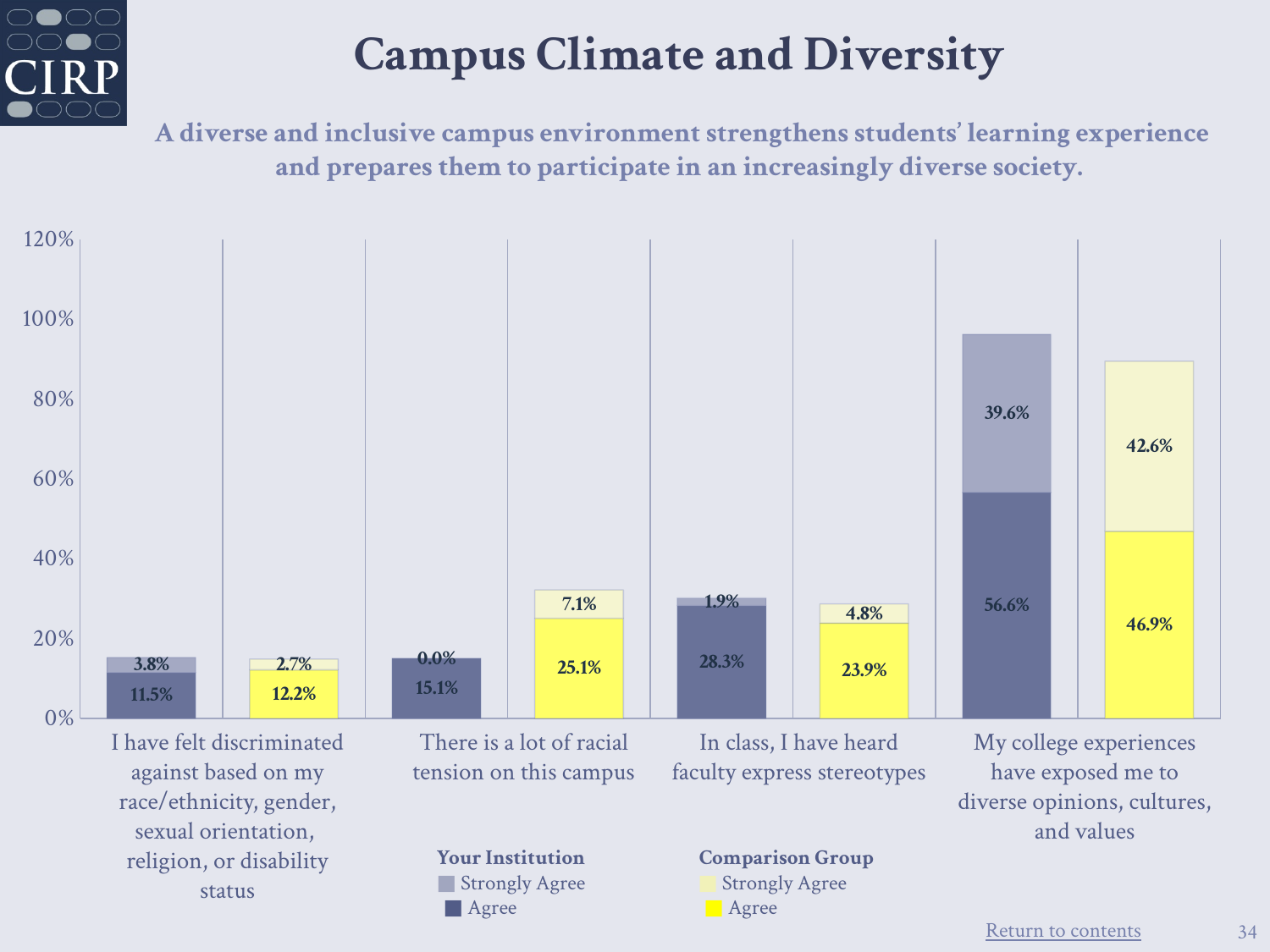

# Campus Climate and Diversity A diverse and inclusive campus environment strengthens students’ learning experience and prepares them to participate in an increasingly diverse society.

### Chart

| Category | Agree | Strongly Agree |
|---|---|---|
| Your Institution | 0.115 | 0.038 |
| Comparison Group | 0.122 | 0.027 |
| Your Institution | 0.151 | 0.0 |
| Comparison Group | 0.251 | 0.071 |
| Your Institution | 0.283 | 0.019 |
| Comparison Group | 0.239 | 0.048 |
| Your Institution | 0.566 | 0.396 |
| Comparison Group | 0.469 | 0.426 |
I have felt discriminated against based on my race/ethnicity, gender, sexual orientation,  religion, or disability status
There is a lot of racial tension on this campus
In class, I have heard faculty express stereotypes
My college experiences have exposed me to diverse opinions, cultures, and values
Your Institution
■ Strongly Agree
■ Agree

Comparison Group
■ Strongly Agree
■ Agree

34